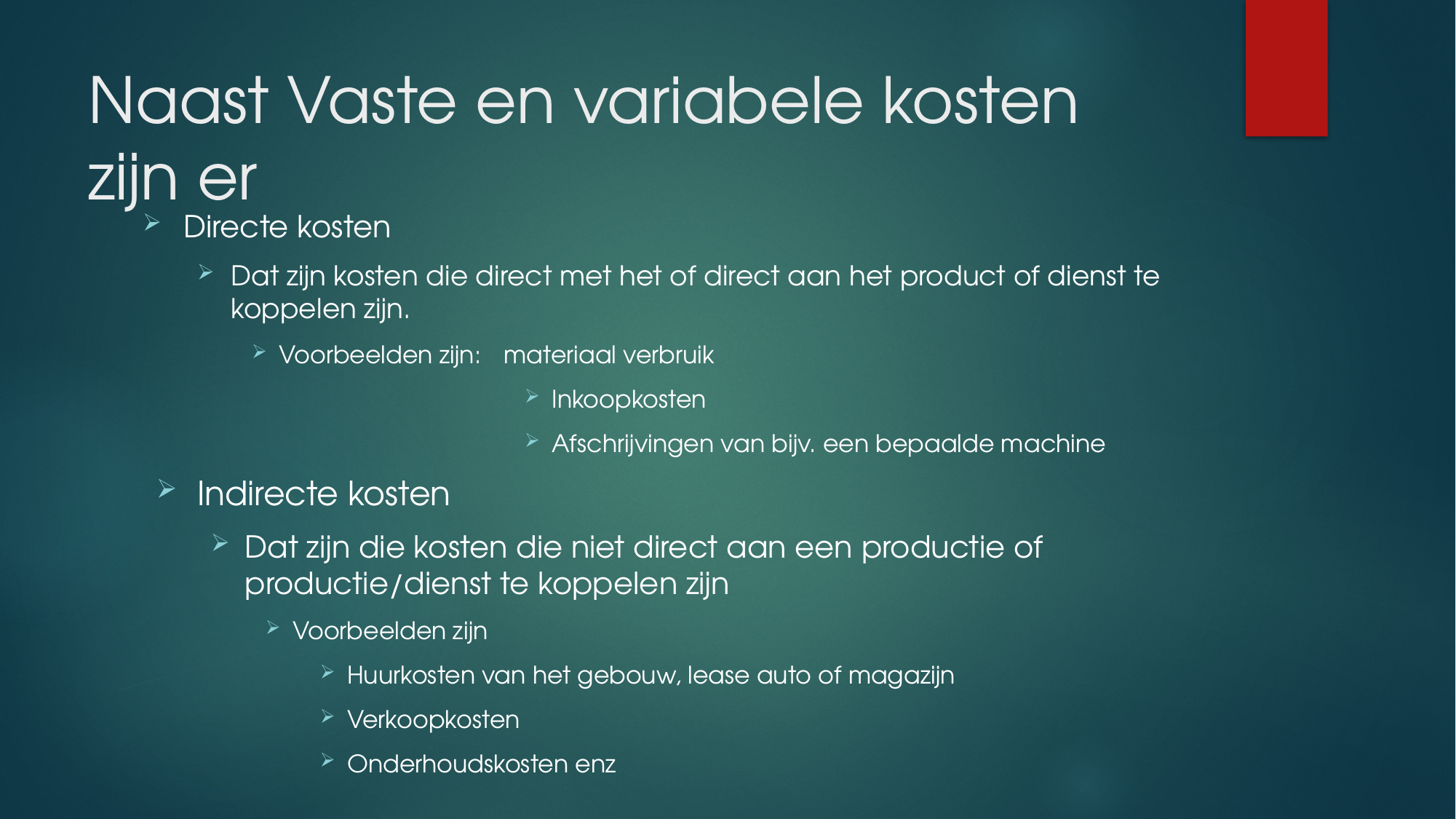

# Naast Vaste en variabele kosten zijn er
Directe kosten
Dat zijn kosten die direct met het of direct aan het product of dienst te koppelen zijn.
Voorbeelden zijn:	 materiaal verbruik
Inkoopkosten
Afschrijvingen van bijv. een bepaalde machine
Indirecte kosten
Dat zijn die kosten die niet direct aan een productie of productie/dienst te koppelen zijn
Voorbeelden zijn
Huurkosten van het gebouw, lease auto of magazijn
Verkoopkosten
Onderhoudskosten enz